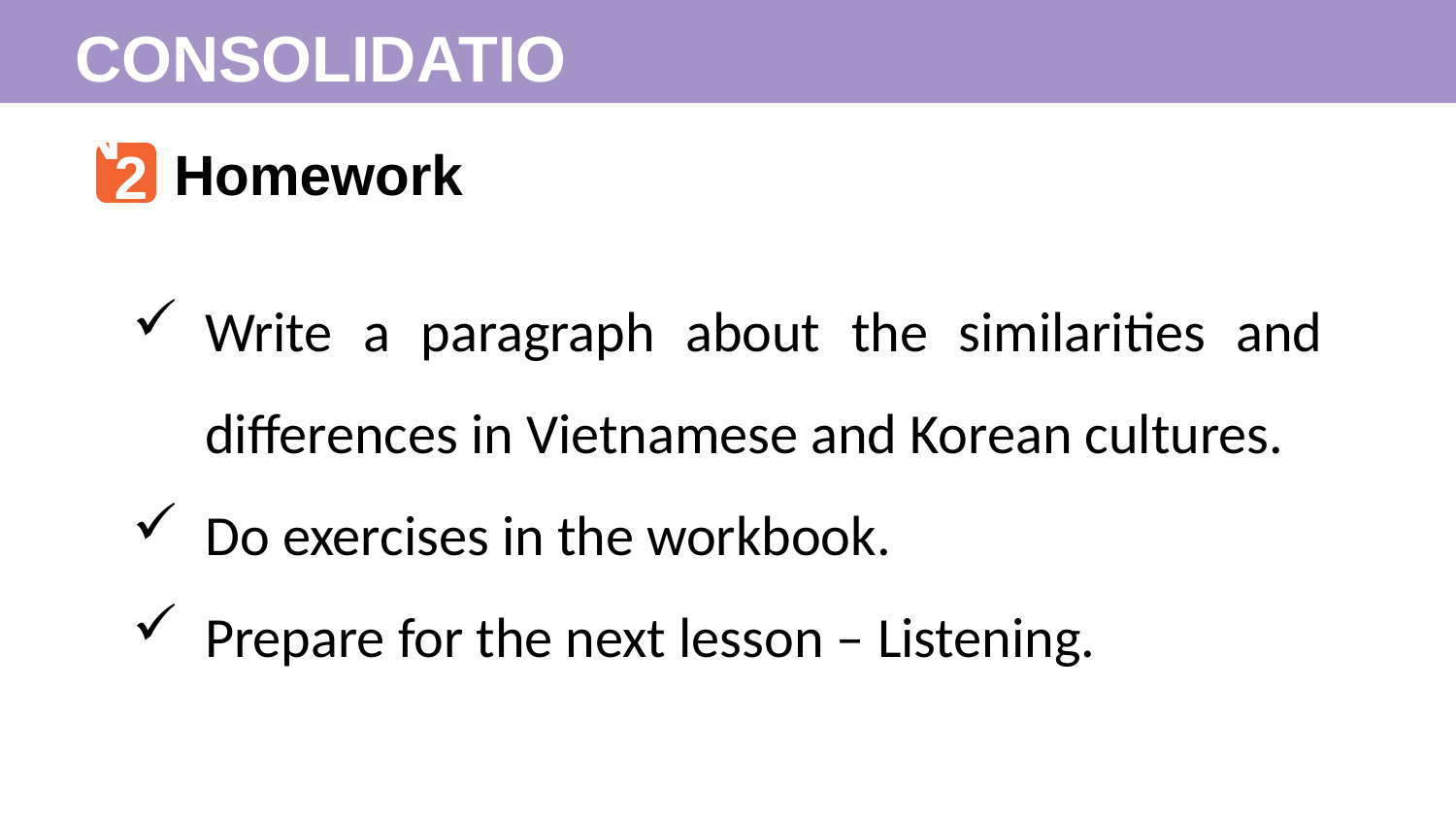

CONSOLIDATION
2
Homework

Write a paragraph about the similarities and differences in Vietnamese and Korean cultures.
Do exercises in the workbook.
Prepare for the next lesson – Listening.